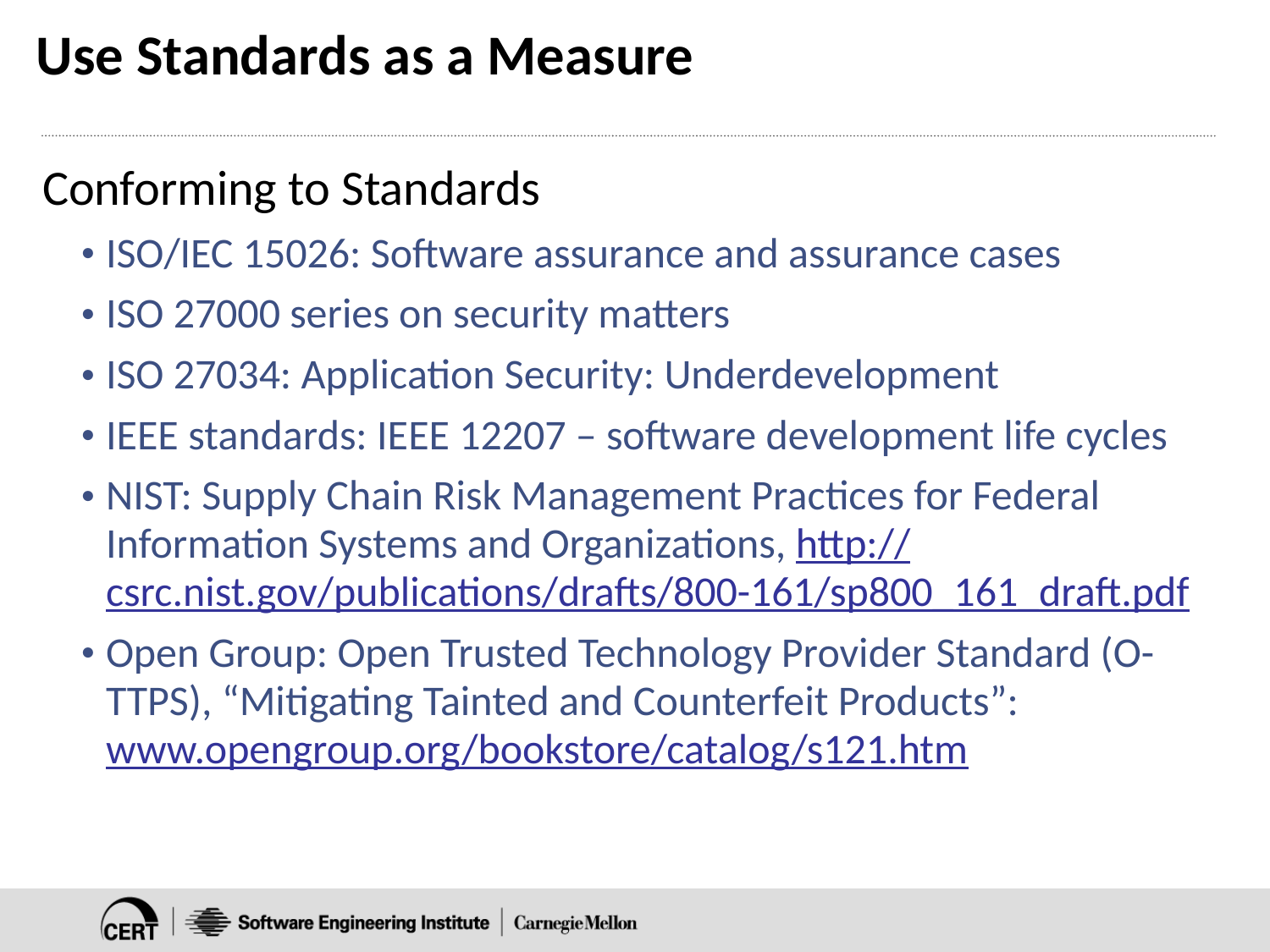

# Use Standards as a Measure
Conforming to Standards
ISO/IEC 15026: Software assurance and assurance cases
ISO 27000 series on security matters
ISO 27034: Application Security: Underdevelopment
IEEE standards: IEEE 12207 – software development life cycles
NIST: Supply Chain Risk Management Practices for Federal Information Systems and Organizations, http://csrc.nist.gov/publications/drafts/800-161/sp800_161_draft.pdf
Open Group: Open Trusted Technology Provider Standard (O-TTPS), “Mitigating Tainted and Counterfeit Products”: www.opengroup.org/bookstore/catalog/s121.htm